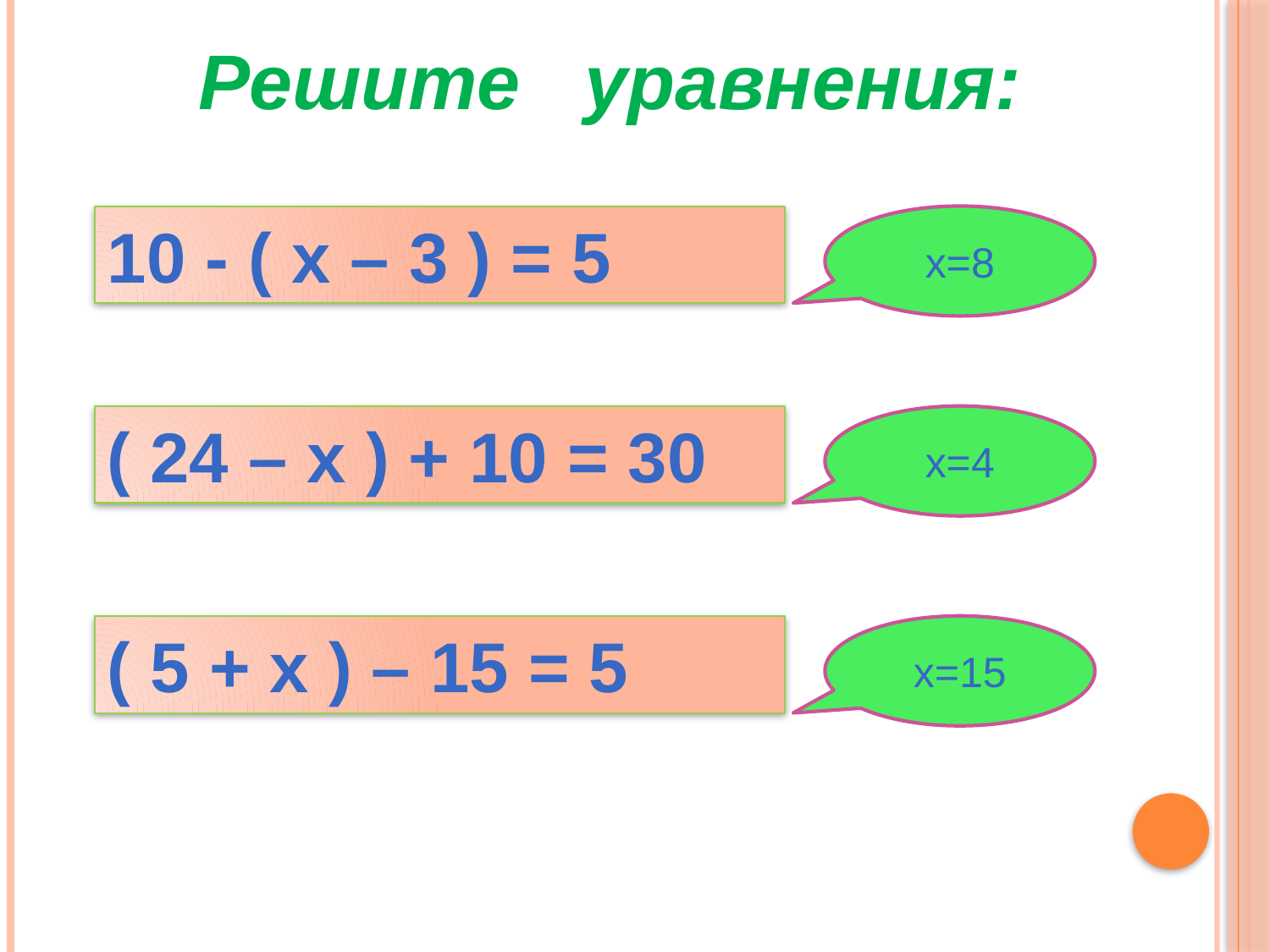

Решите   уравнения:
10 - ( х – 3 ) = 5
х=8
( 24 – х ) + 10 = 30
х=4
( 5 + х ) – 15 = 5
х=15